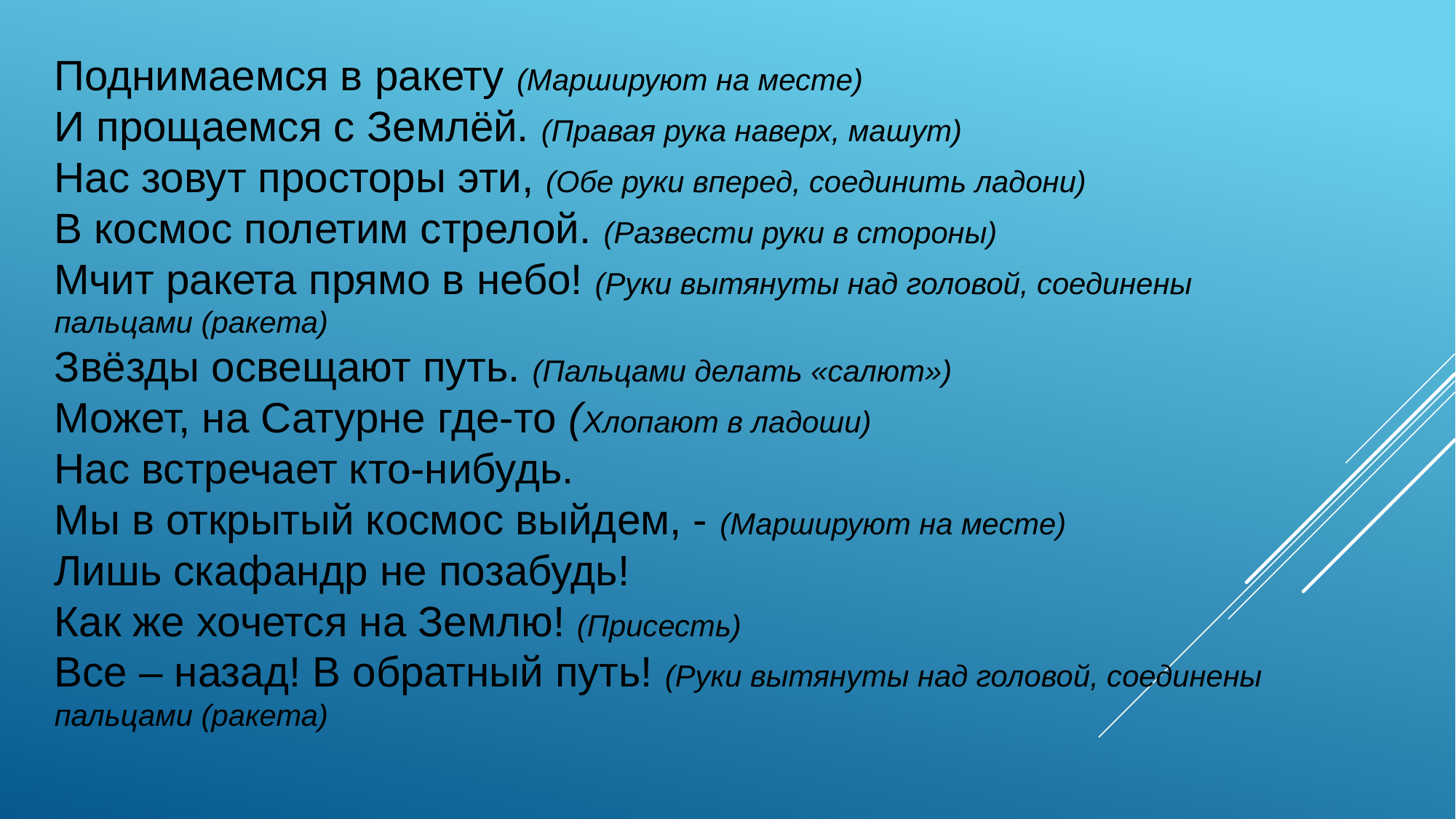

Поднимаемся в ракету (Маршируют на месте)
И прощаемся с Землёй. (Правая рука наверх, машут)
Нас зовут просторы эти, (Обе руки вперед, соединить ладони)
В космос полетим стрелой. (Развести руки в стороны)
Мчит ракета прямо в небо! (Руки вытянуты над головой, соединены пальцами (ракета)
Звёзды освещают путь. (Пальцами делать «салют»)
Может, на Сатурне где-то (Хлопают в ладоши)
Нас встречает кто-нибудь.
Мы в открытый космос выйдем, - (Маршируют на месте)
Лишь скафандр не позабудь!
Как же хочется на Землю! (Присесть)
Все – назад! В обратный путь! (Руки вытянуты над головой, соединены пальцами (ракета)